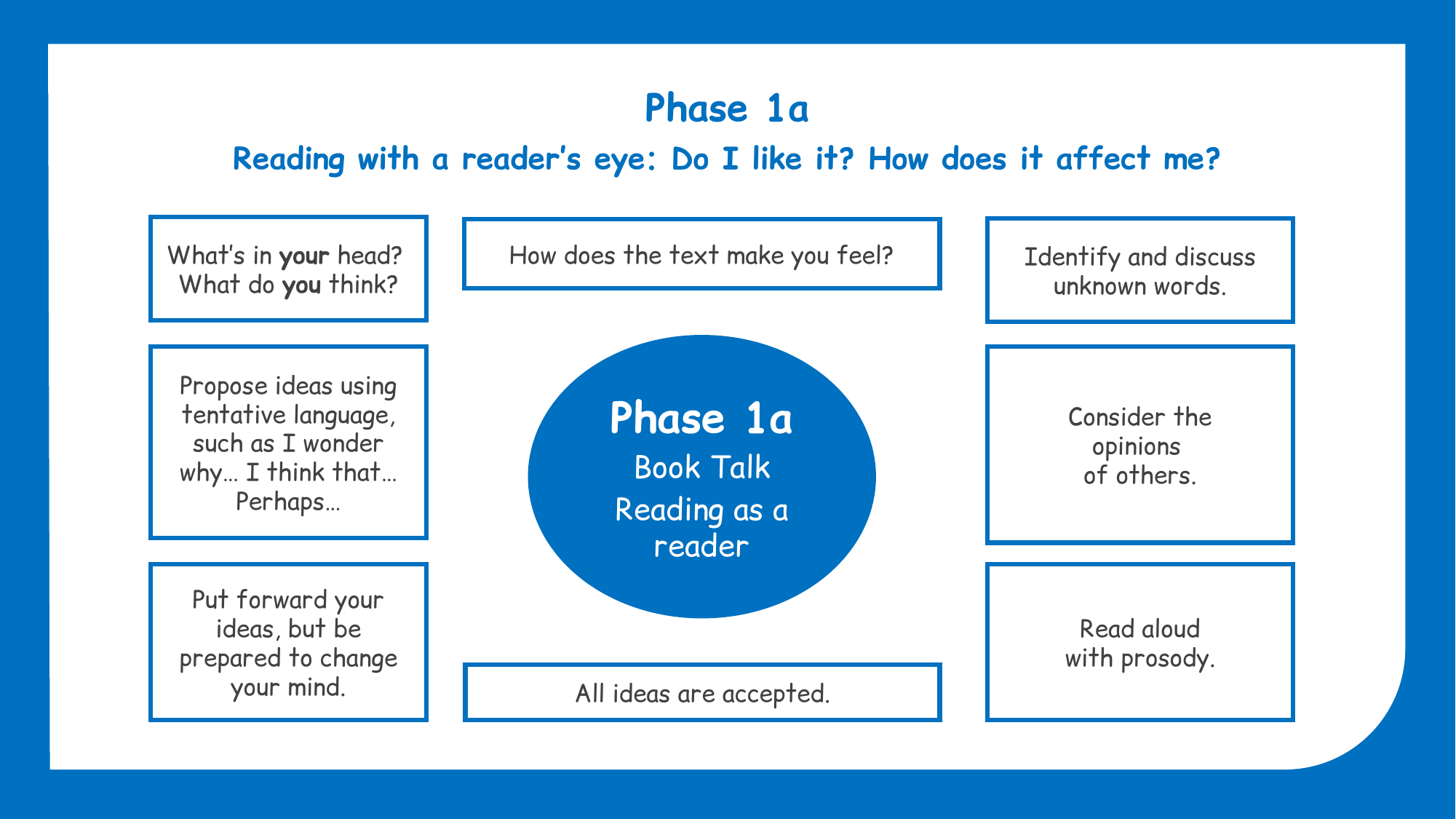

Phase 1a
Reading with a reader’s eye: Do I like it? How does it affect me?
What’s in your head?
What do you think?
Identify and discuss unknown words.
How does the text make you feel?
Phase 1a
Book Talk
Reading as a
reader
Propose ideas using tentative language, such as I wonder why… I think that… Perhaps…
Consider the
opinions
of others.
Put forward your ideas, but be prepared to change your mind.
Read aloud
with prosody.
All ideas are accepted.